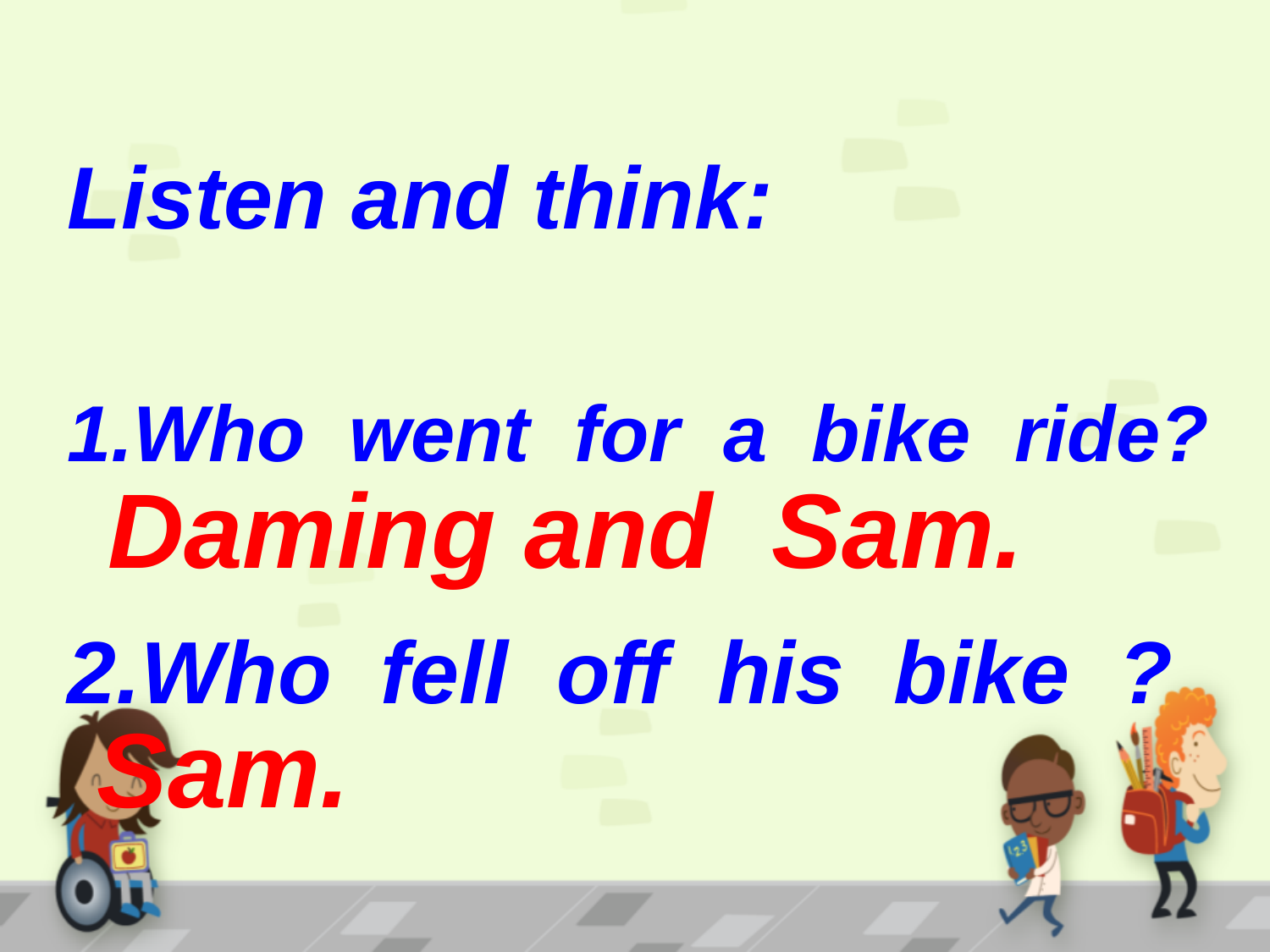

Listen and think:

1.Who  went  for  a  bike  ride?

2.Who  fell  off  his  bike  ?
Daming and  Sam.
Sam.